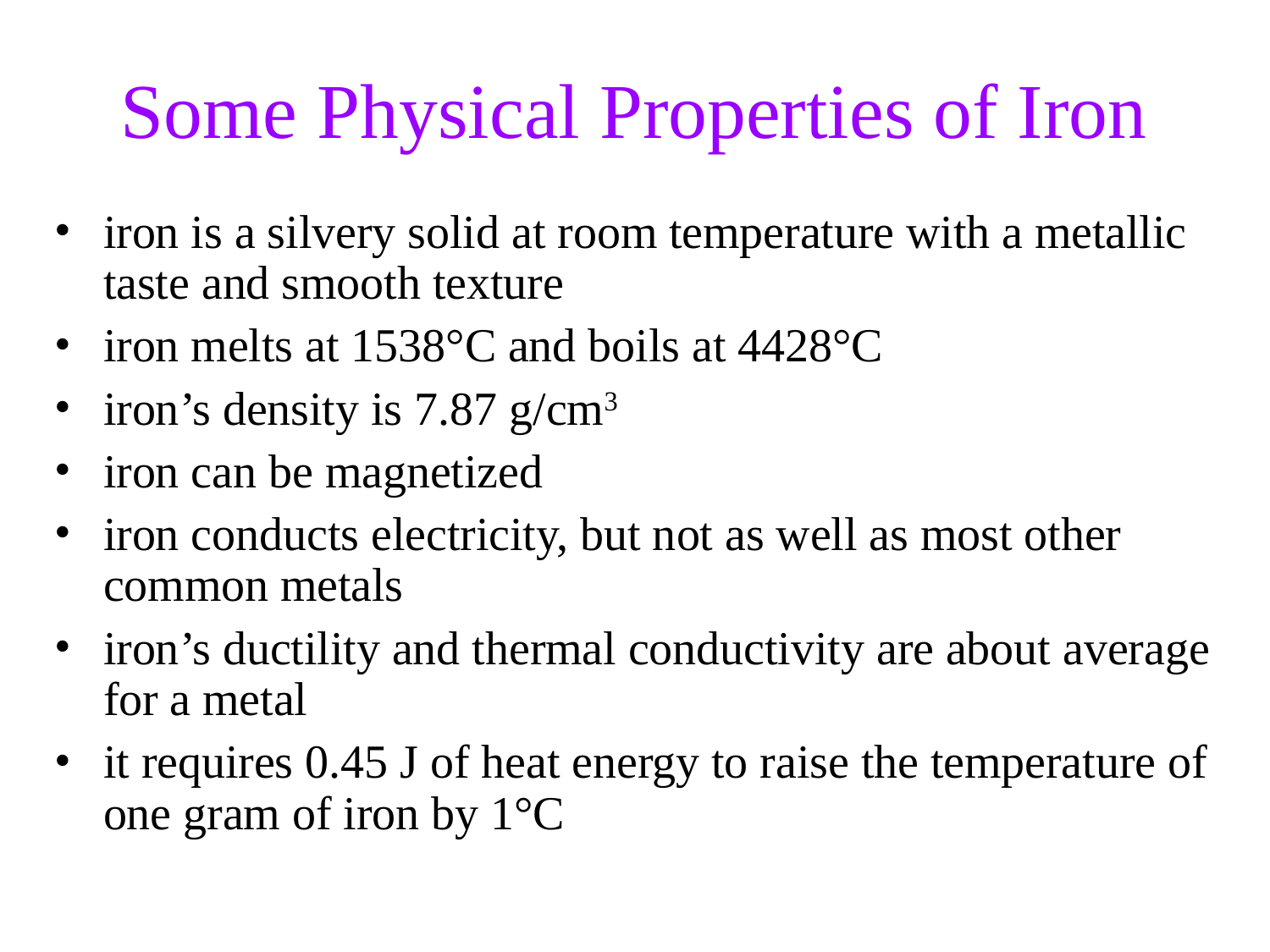

Some Physical Properties of Iron
iron is a silvery solid at room temperature with a metallic taste and smooth texture
iron melts at 1538°C and boils at 4428°C
iron’s density is 7.87 g/cm3
iron can be magnetized
iron conducts electricity, but not as well as most other common metals
iron’s ductility and thermal conductivity are about average for a metal
it requires 0.45 J of heat energy to raise the temperature of one gram of iron by 1°C